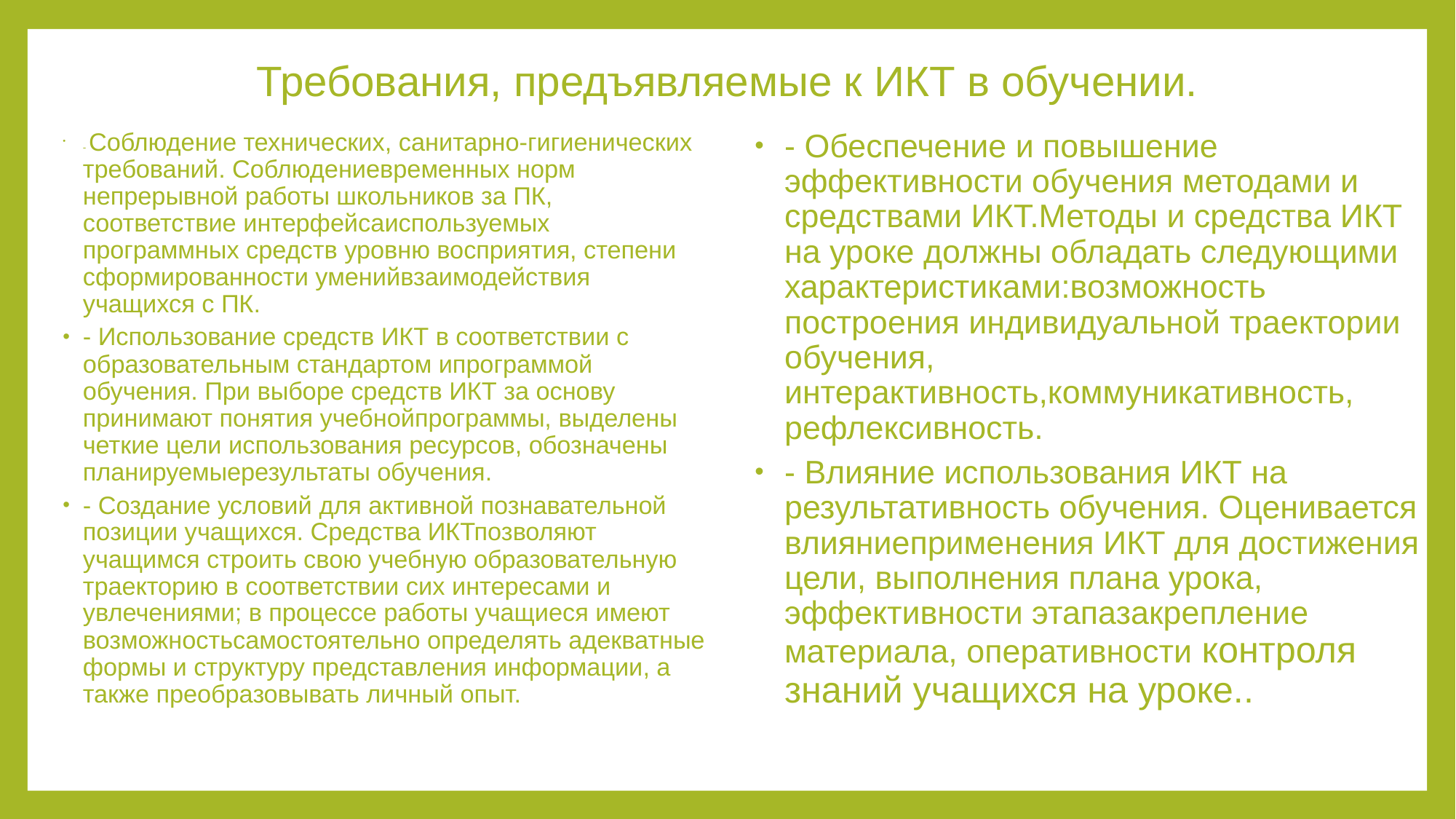

# Требования, предъявляемые к ИКТ в обучении.
- Соблюдение технических, санитарно-гигиенических требований. Соблюдениевременных норм непрерывной работы школьников за ПК, соответствие интерфейсаиспользуемых программных средств уровню восприятия, степени сформированности уменийвзаимодействия учащихся с ПК.
- Использование средств ИКТ в соответствии с образовательным стандартом ипрограммой обучения. При выборе средств ИКТ за основу принимают понятия учебнойпрограммы, выделены четкие цели использования ресурсов, обозначены планируемыерезультаты обучения.
- Создание условий для активной познавательной позиции учащихся. Средства ИКТпозволяют учащимся строить свою учебную образовательную траекторию в соответствии сих интересами и увлечениями; в процессе работы учащиеся имеют возможностьсамостоятельно определять адекватные формы и структуру представления информации, а также преобразовывать личный опыт.

- Обеспечение и повышение эффективности обучения методами и средствами ИКТ.Методы и средства ИКТ на уроке должны обладать следующими характеристиками:возможность построения индивидуальной траектории обучения, интерактивность,коммуникативность, рефлексивность.
- Влияние использования ИКТ на результативность обучения. Оценивается влияниеприменения ИКТ для достижения цели, выполнения плана урока, эффективности этапазакрепление материала, оперативности контроля знаний учащихся на уроке..